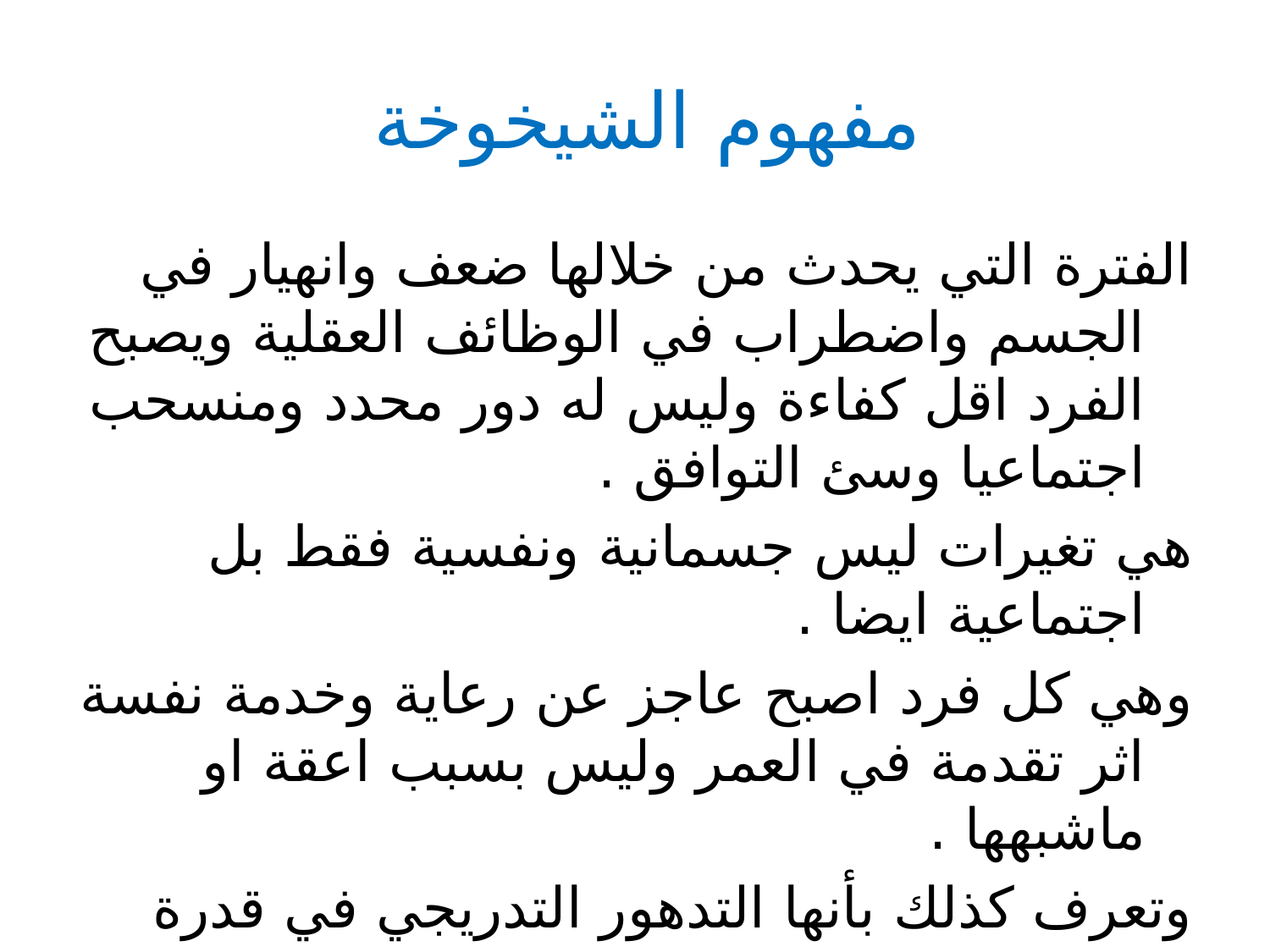

# مفهوم الشيخوخة
الفترة التي يحدث من خلالها ضعف وانهيار في الجسم واضطراب في الوظائف العقلية ويصبح الفرد اقل كفاءة وليس له دور محدد ومنسحب اجتماعيا وسئ التوافق .
هي تغيرات ليس جسمانية ونفسية فقط بل اجتماعية ايضا .
وهي كل فرد اصبح عاجز عن رعاية وخدمة نفسة اثر تقدمة في العمر وليس بسبب اعقة او ماشبهها .
وتعرف كذلك بأنها التدهور التدريجي في قدرة الفرد للتكيف مع التغيرات التي يواجهها وتفرضها ظروف الخياة.